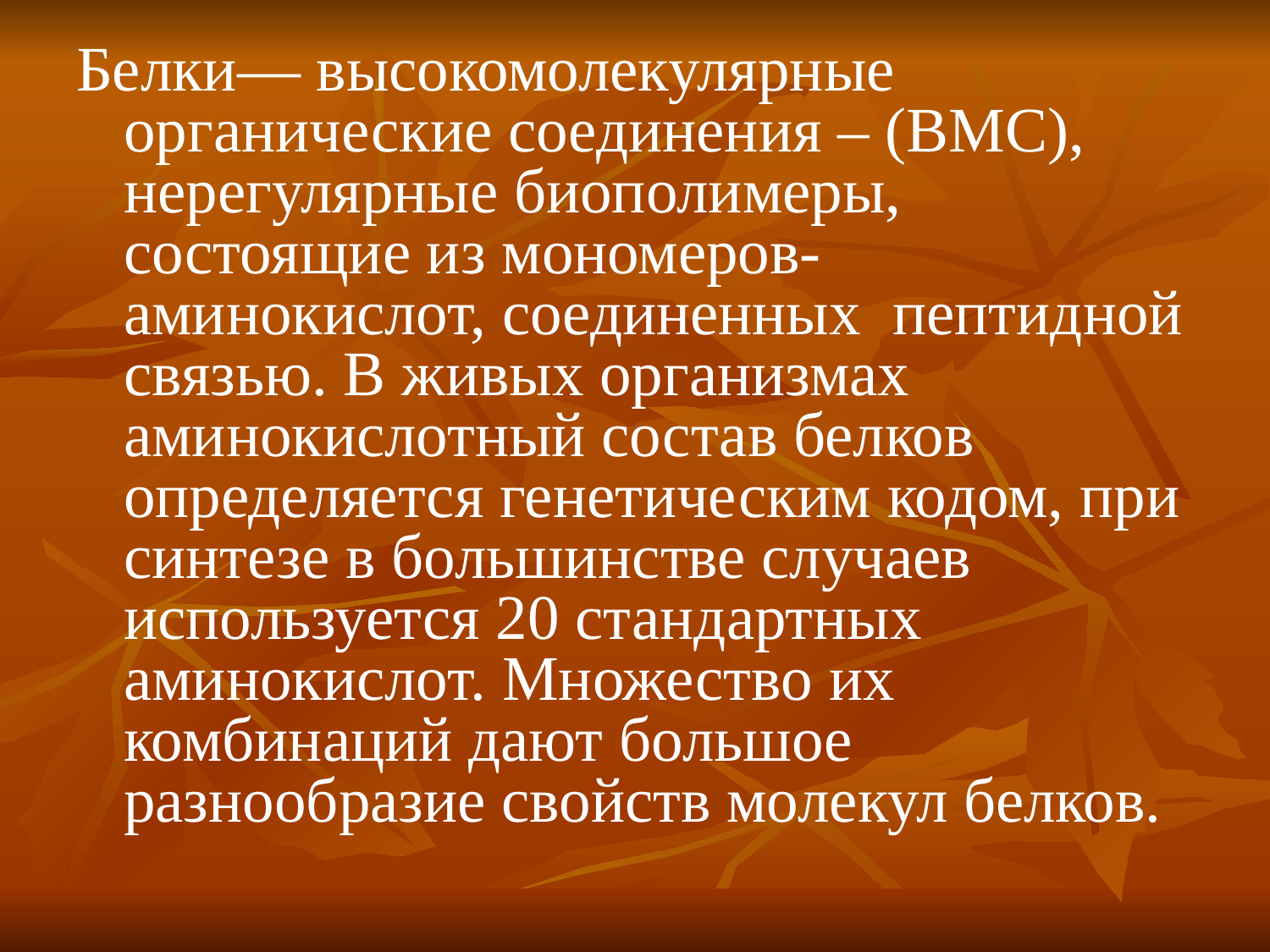

Белки— высокомолекулярные органические соединения – (ВМС), нерегулярные биополимеры, состоящие из мономеров- аминокислот, соединенных  пептидной связью. В живых организмах аминокислотный состав белков определяется генетическим кодом, при синтезе в большинстве случаев используется 20 стандартных аминокислот. Множество их комбинаций дают большое разнообразие свойств молекул белков.